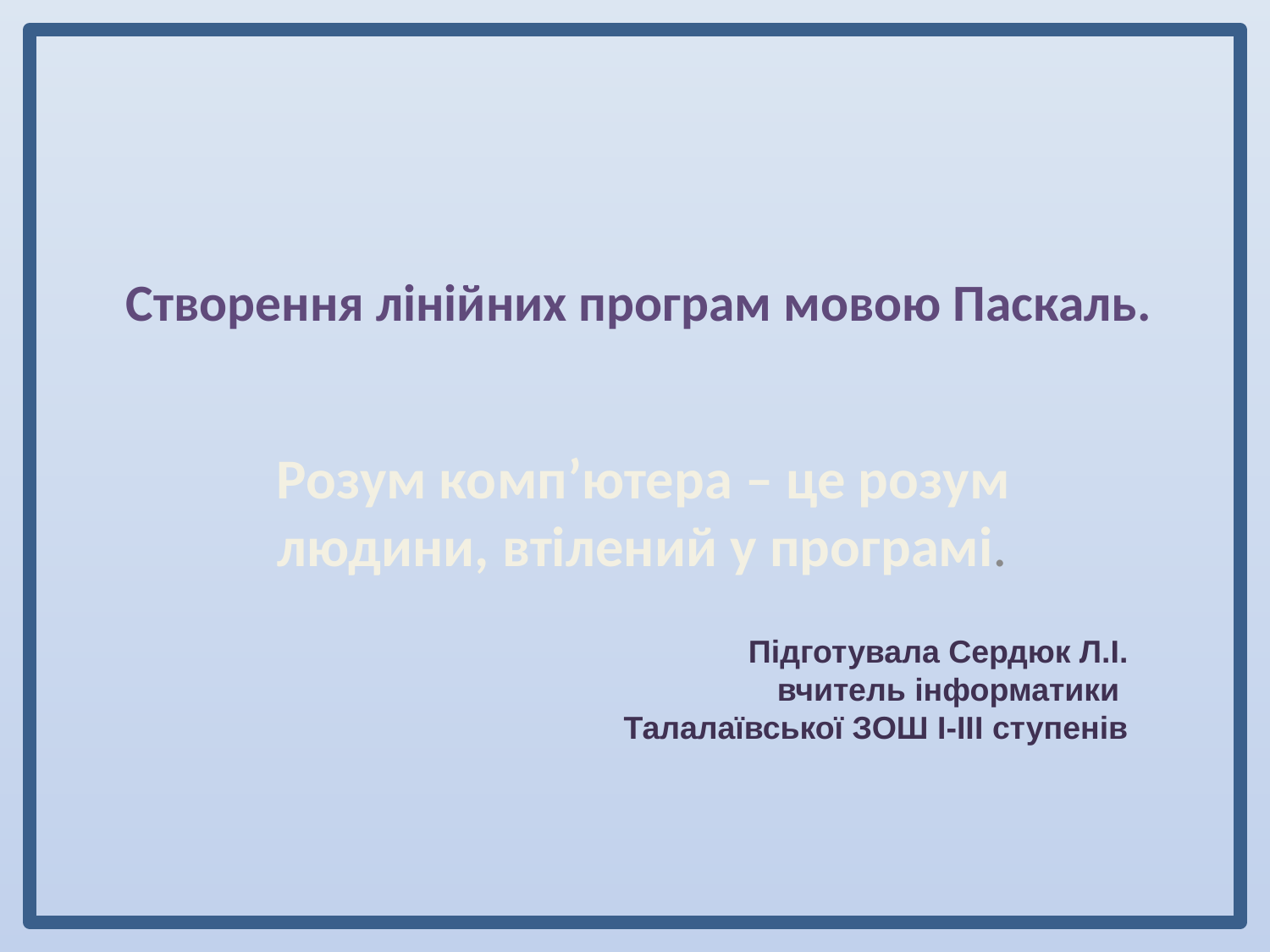

# Створення лінійних програм мовою Паскаль.
Розум комп’ютера – це розум людини, втілений у програмі.
Підготувала Сердюк Л.І.
вчитель інформатики
Талалаївської ЗОШ І-ІІІ ступенів